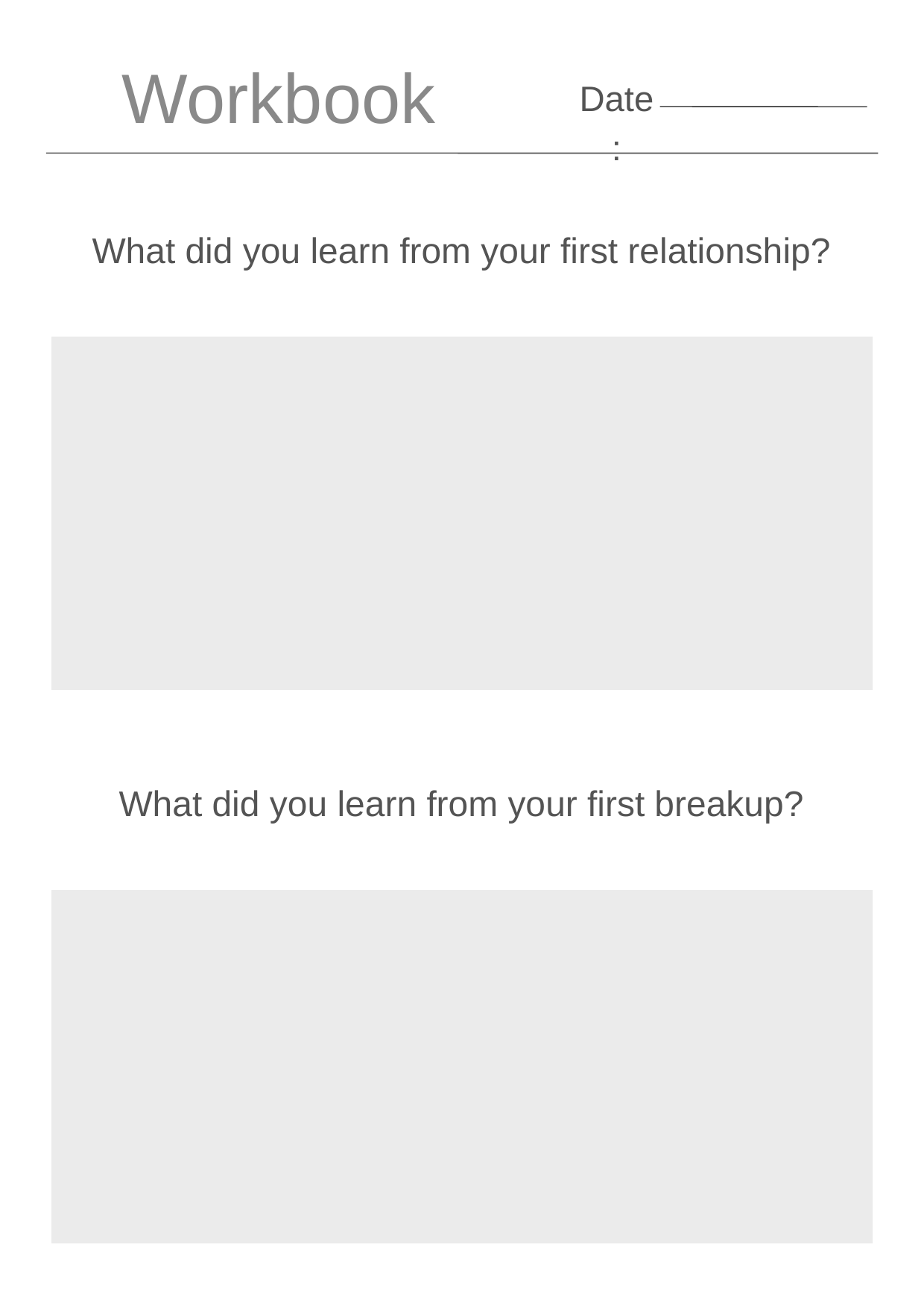

Workbook
Date:

What did you learn from your first relationship?

What did you learn from your first breakup?